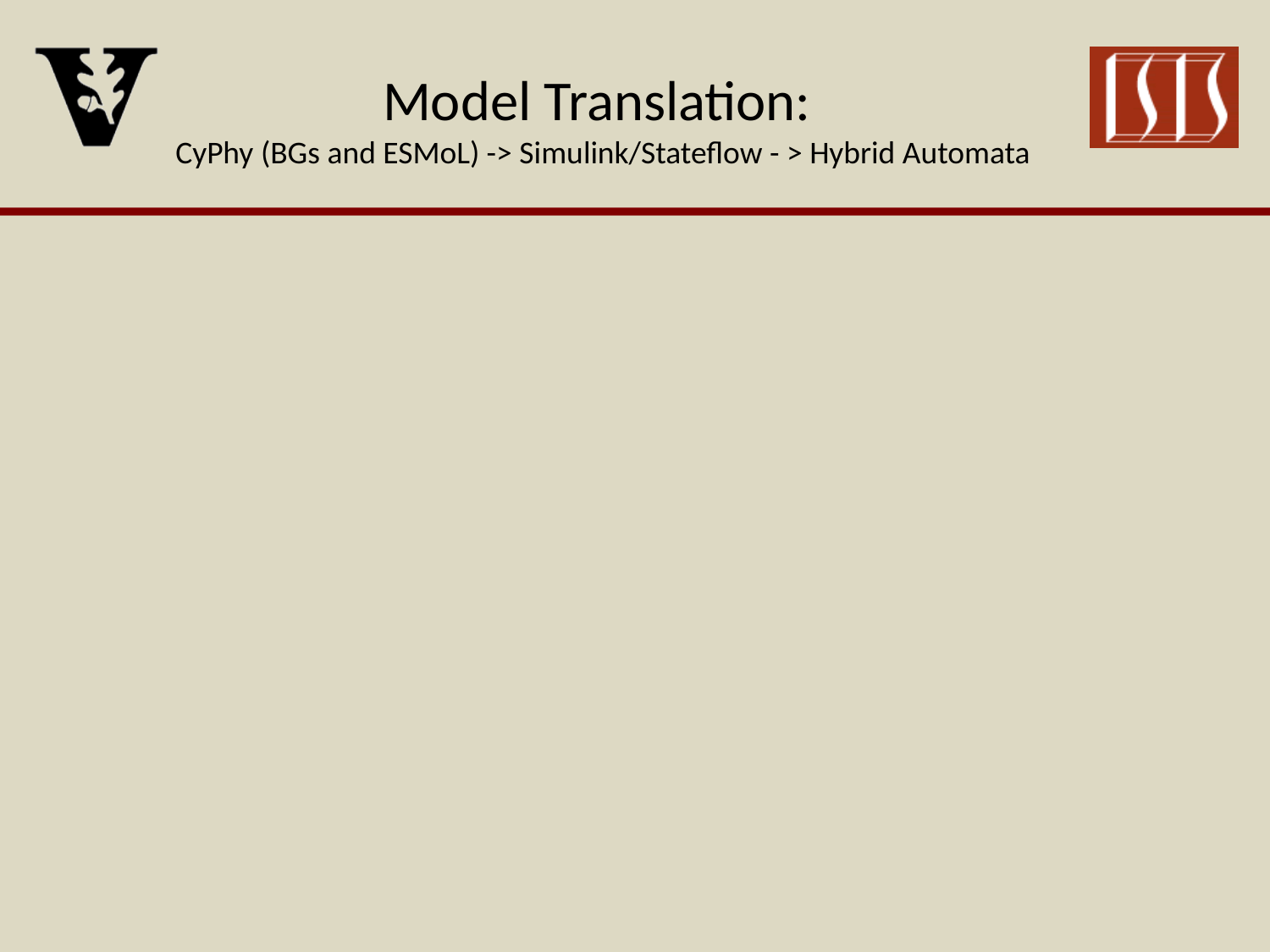

# Model Translation: CyPhy (BGs and ESMoL) -> Simulink/Stateflow - > Hybrid Automata